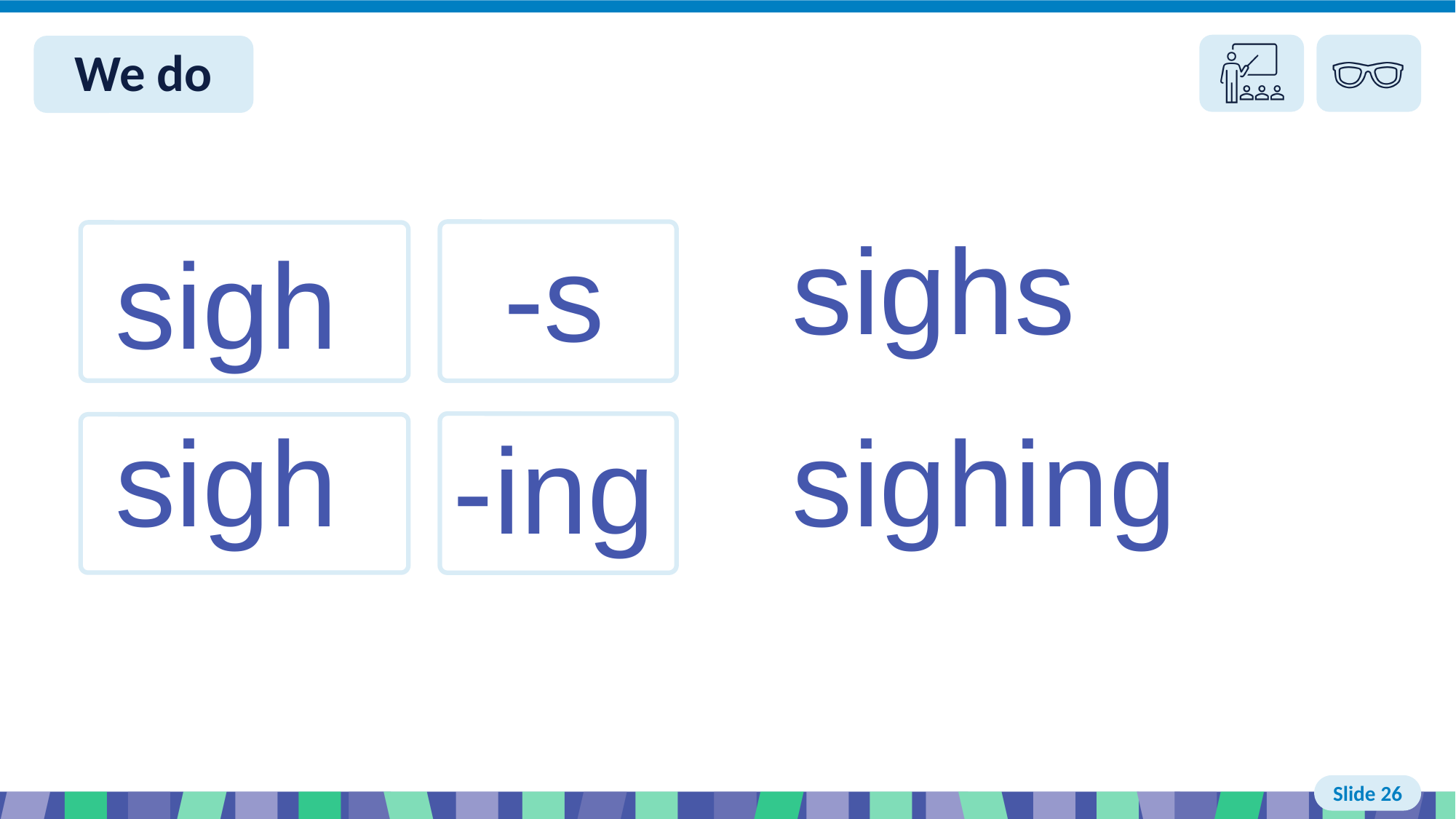

# Slide 26 We do
sighs
-s

sighing
sigh
-ing

sigh